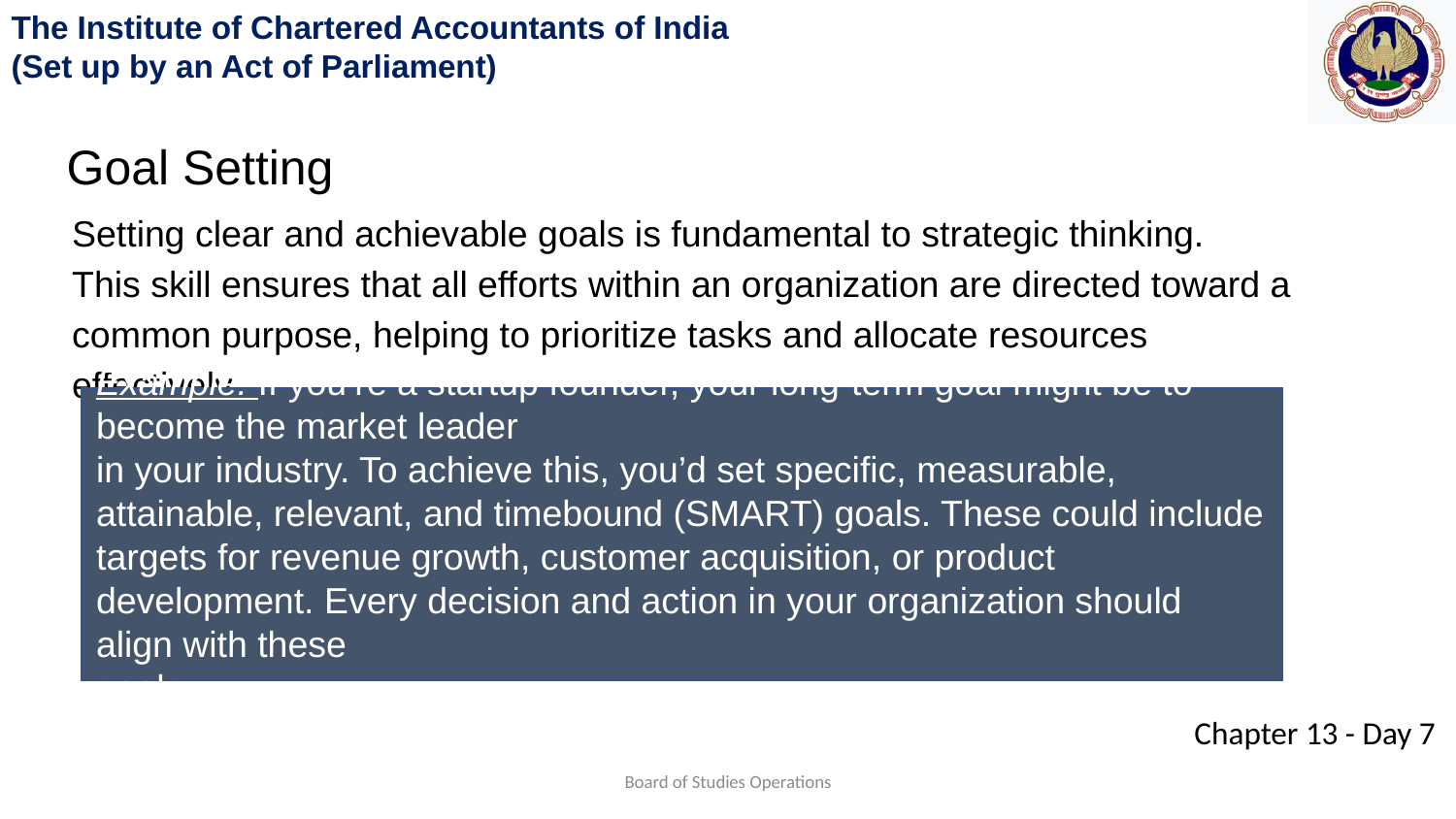

Goal Setting
Setting clear and achievable goals is fundamental to strategic thinking.
This skill ensures that all efforts within an organization are directed toward a common purpose, helping to prioritize tasks and allocate resources effectively.
Example: If you’re a startup founder, your long-term goal might be to become the market leader
in your industry. To achieve this, you’d set specific, measurable, attainable, relevant, and timebound (SMART) goals. These could include targets for revenue growth, customer acquisition, or product development. Every decision and action in your organization should align with these
goals.
Board of Studies Operations